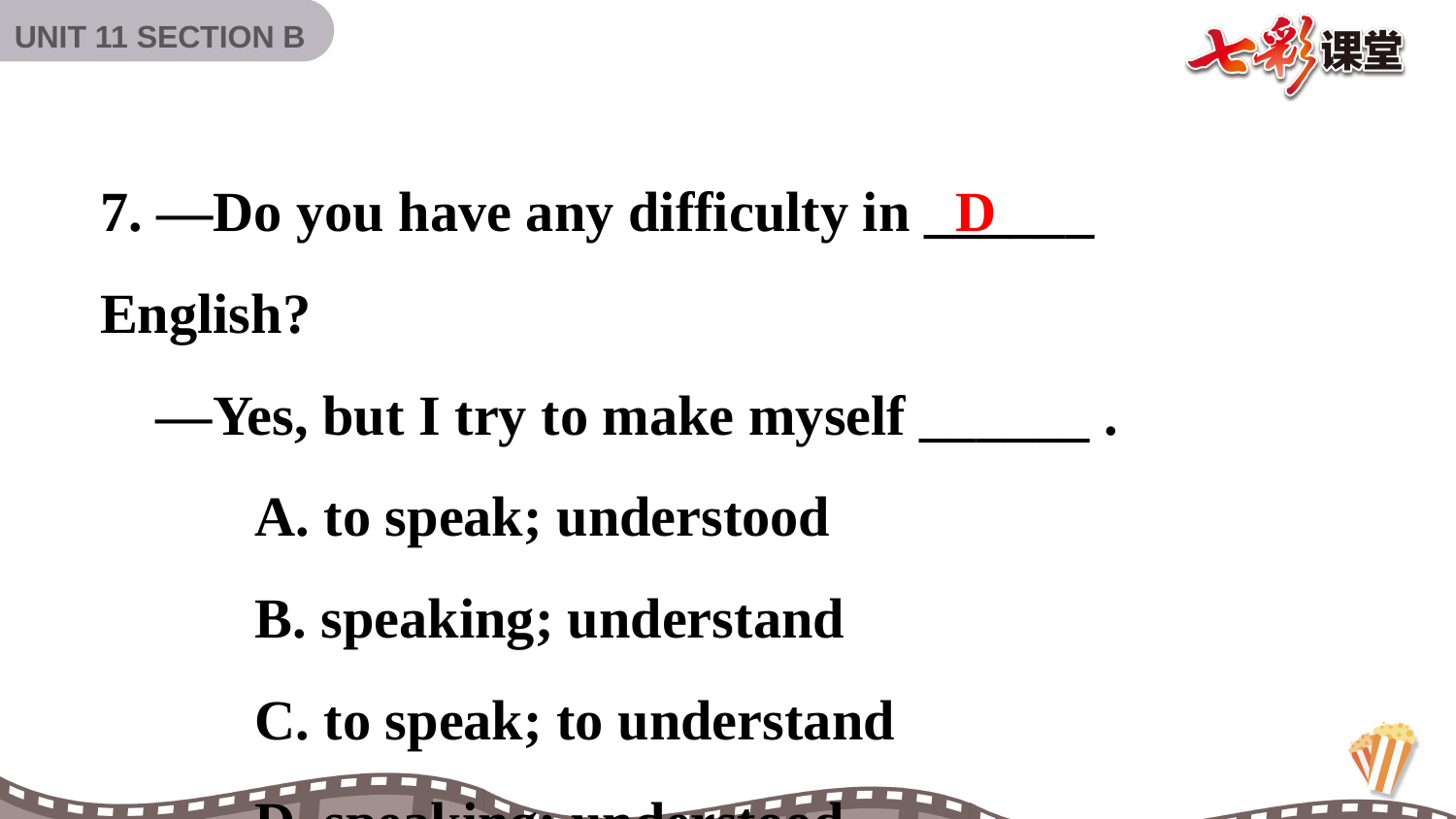

7. —Do you have any difficulty in ______ English?
    —Yes, but I try to make myself ______ .
           A. to speak; understood
           B. speaking; understand
           C. to speak; to understand
           D. speaking; understood
D